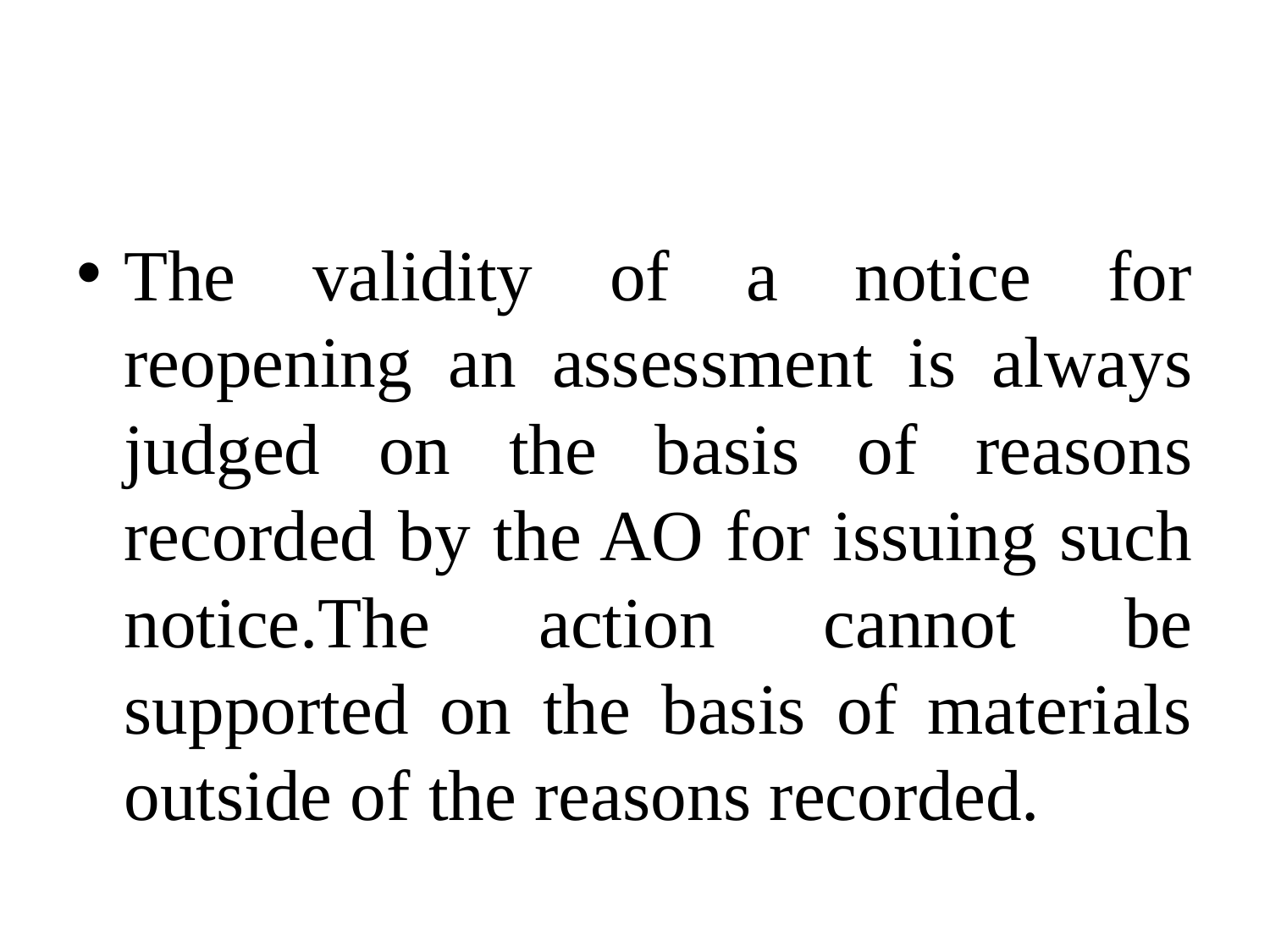

#
The validity of a notice for reopening an assessment is always judged on the basis of reasons recorded by the AO for issuing such notice.The action cannot be supported on the basis of materials outside of the reasons recorded.